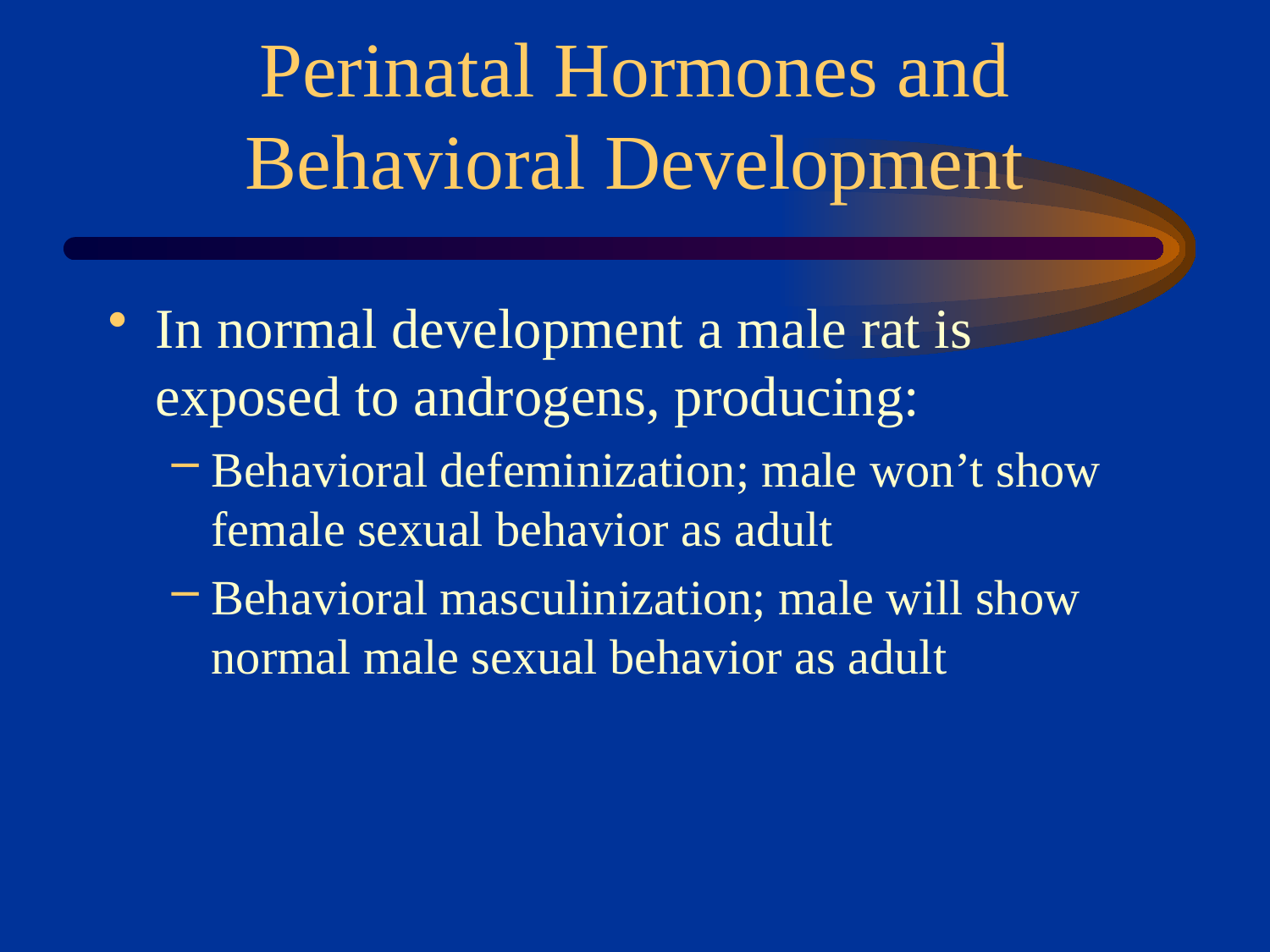

# Perinatal Hormones and Behavioral Development
In normal development a male rat is exposed to androgens, producing:
Behavioral defeminization; male won’t show female sexual behavior as adult
Behavioral masculinization; male will show normal male sexual behavior as adult